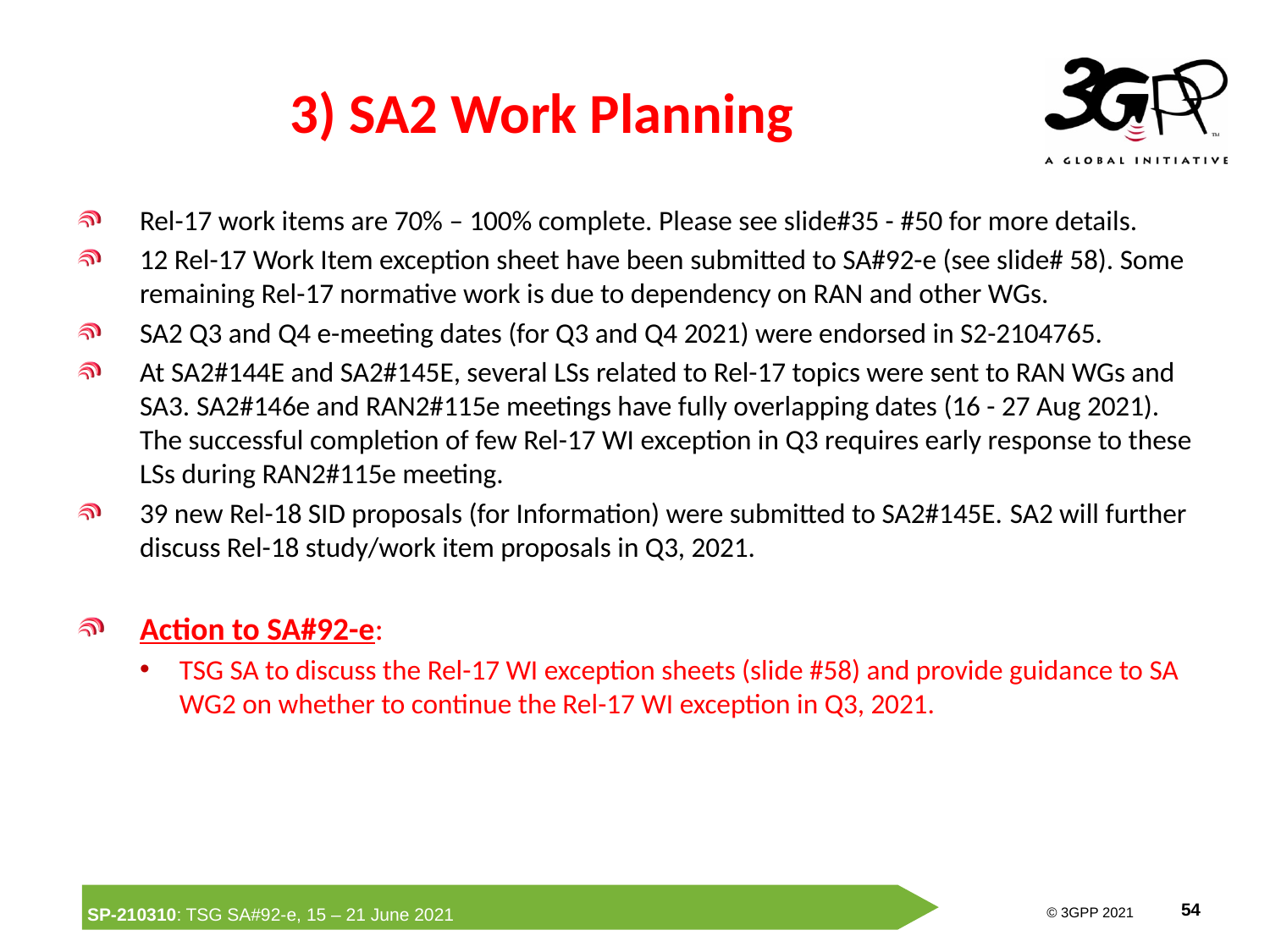

# 3) SA2 Work Planning
Rel-17 work items are 70% – 100% complete. Please see slide#35 - #50 for more details.
12 Rel-17 Work Item exception sheet have been submitted to SA#92-e (see slide# 58). Some remaining Rel-17 normative work is due to dependency on RAN and other WGs.
SA2 Q3 and Q4 e-meeting dates (for Q3 and Q4 2021) were endorsed in S2-2104765.
At SA2#144E and SA2#145E, several LSs related to Rel-17 topics were sent to RAN WGs and SA3. SA2#146e and RAN2#115e meetings have fully overlapping dates (16 - 27 Aug 2021). The successful completion of few Rel-17 WI exception in Q3 requires early response to these LSs during RAN2#115e meeting.
39 new Rel-18 SID proposals (for Information) were submitted to SA2#145E. SA2 will further discuss Rel-18 study/work item proposals in Q3, 2021.

Action to SA#92-e:
TSG SA to discuss the Rel-17 WI exception sheets (slide #58) and provide guidance to SA WG2 on whether to continue the Rel-17 WI exception in Q3, 2021.